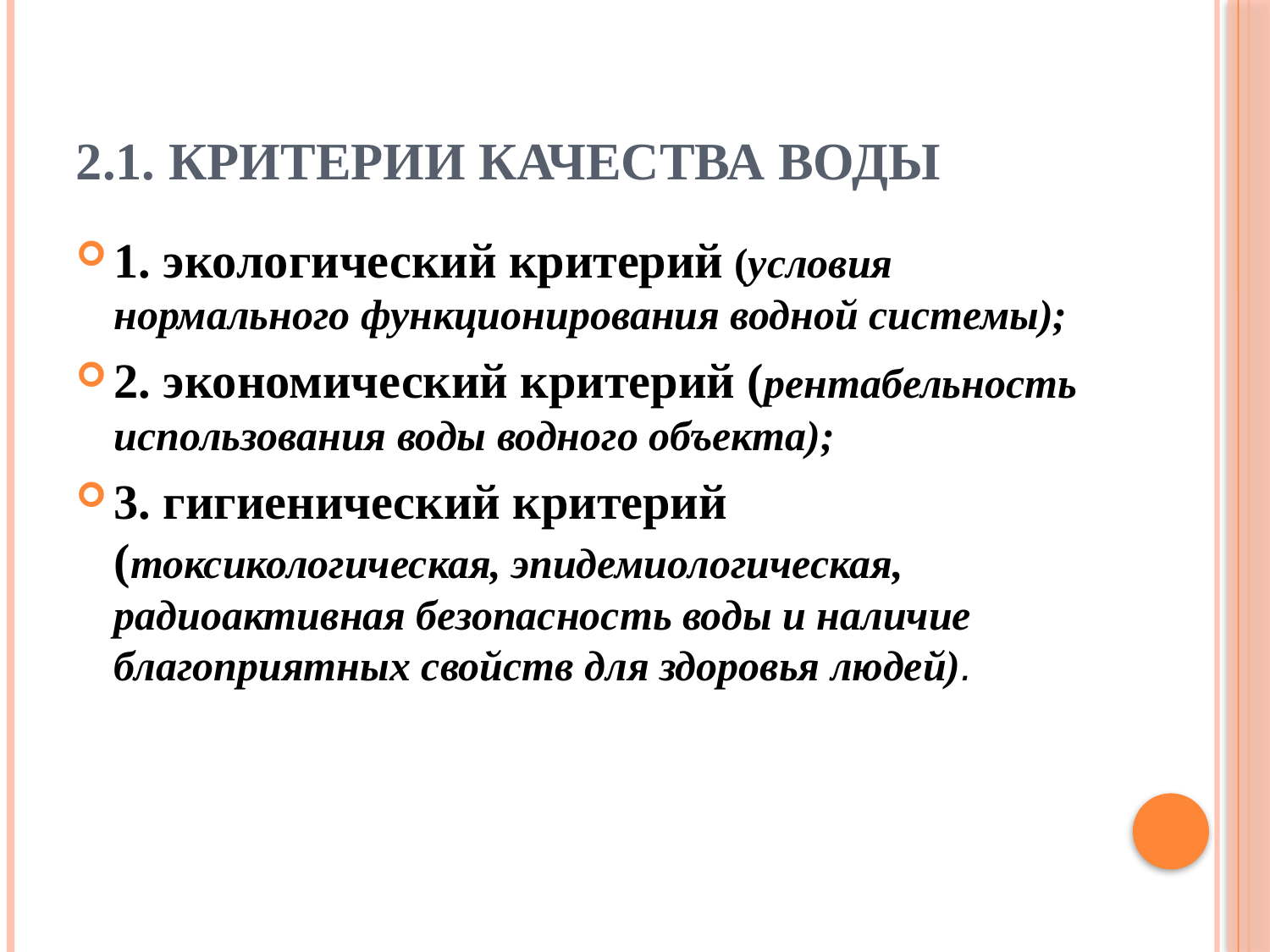

# 2.1. Критерии качества воды
1. экологический критерий (условия нормального функционирования водной системы);
2. экономический критерий (рентабельность использования воды водного объекта);
3. гигиенический критерий (токсикологическая, эпидемиологическая, радиоактивная безопасность воды и наличие благоприятных свойств для здоровья людей).